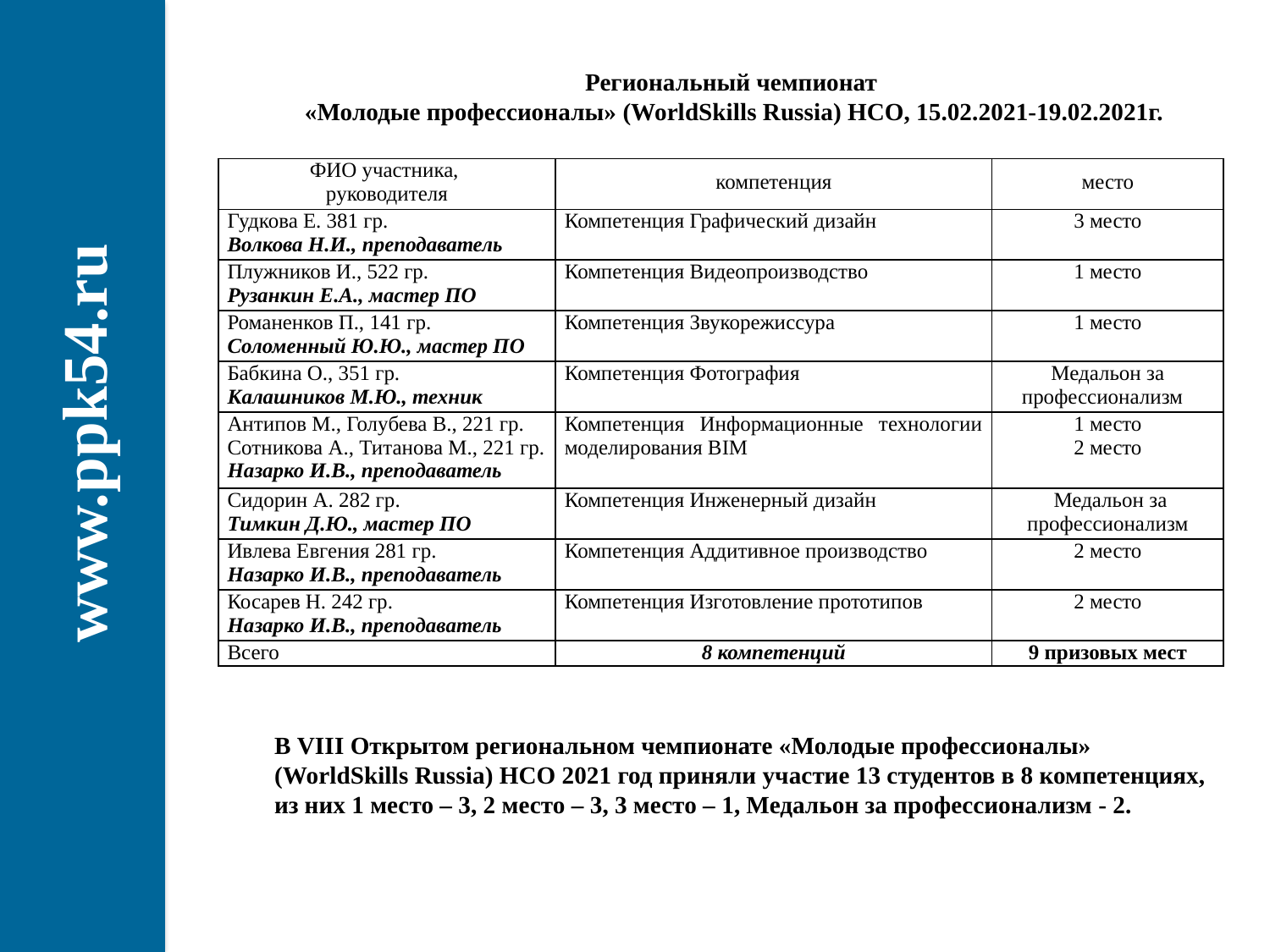

www.ppk54.ru
Региональный чемпионат
«Молодые профессионалы» (WorldSkills Russia) НСО, 15.02.2021-19.02.2021г.
| ФИО участника, руководителя | компетенция | место |
| --- | --- | --- |
| Гудкова Е. 381 гр. Волкова Н.И., преподаватель | Компетенция Графический дизайн | 3 место |
| Плужников И., 522 гр. Рузанкин Е.А., мастер ПО | Компетенция Видеопроизводство | 1 место |
| Романенков П., 141 гр. Соломенный Ю.Ю., мастер ПО | Компетенция Звукорежиссура | 1 место |
| Бабкина О., 351 гр. Калашников М.Ю., техник | Компетенция Фотография | Медальон за профессионализм |
| Антипов М., Голубева В., 221 гр. Сотникова А., Титанова М., 221 гр. Назарко И.В., преподаватель | Компетенция Информационные технологии моделирования BIM | 1 место 2 место |
| Сидорин А. 282 гр. Тимкин Д.Ю., мастер ПО | Компетенция Инженерный дизайн | Медальон за профессионализм |
| Ивлева Евгения 281 гр. Назарко И.В., преподаватель | Компетенция Аддитивное производство | 2 место |
| Косарев Н. 242 гр. Назарко И.В., преподаватель | Компетенция Изготовление прототипов | 2 место |
| Всего | 8 компетенций | 9 призовых мест |
В VIII Открытом региональном чемпионате «Молодые профессионалы»
(WorldSkills Russia) НСО 2021 год приняли участие 13 студентов в 8 компетенциях,
из них 1 место – 3, 2 место – 3, 3 место – 1, Медальон за профессионализм - 2.